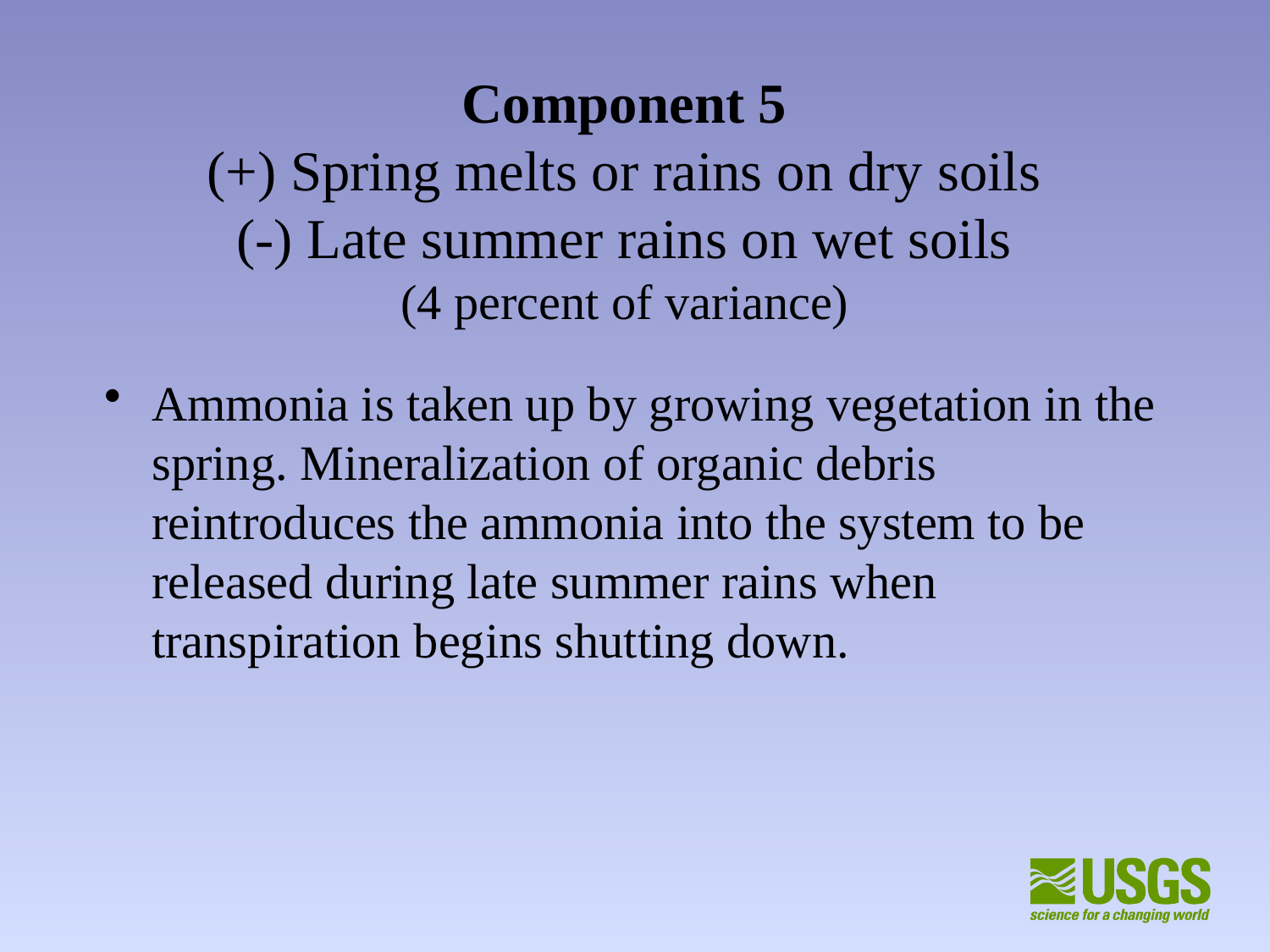

# Component 5 (+) Spring melts or rains on dry soils (-) Late summer rains on wet soils (4 percent of variance)
Ammonia is taken up by growing vegetation in the spring. Mineralization of organic debris reintroduces the ammonia into the system to be released during late summer rains when transpiration begins shutting down.